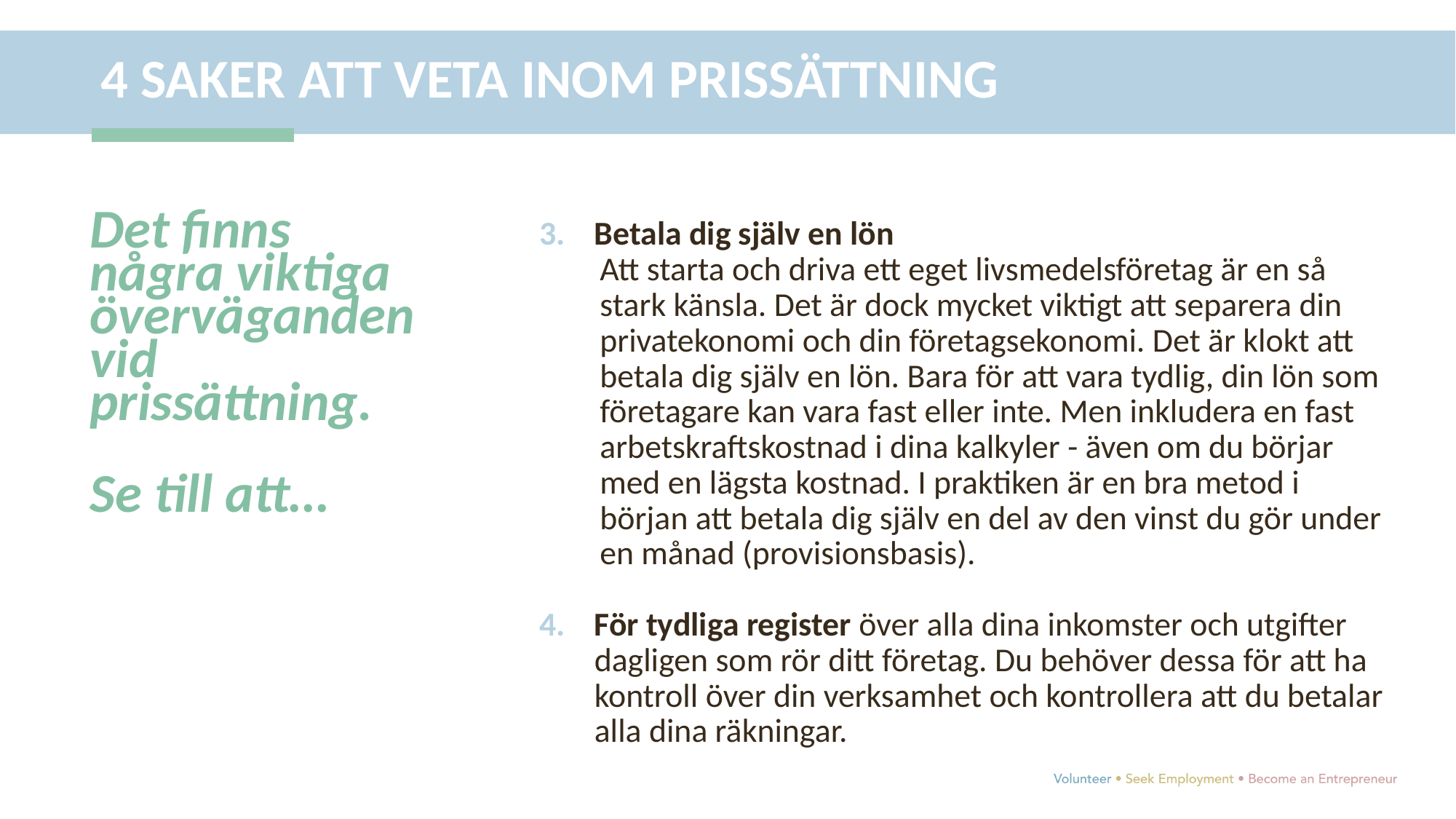

4 SAKER ATT VETA INOM PRISSÄTTNING
Det finns några viktiga överväganden vid prissättning.

Se till att…

Betala dig själv en lön
Att starta och driva ett eget livsmedelsföretag är en så stark känsla. Det är dock mycket viktigt att separera din privatekonomi och din företagsekonomi. Det är klokt att betala dig själv en lön. Bara för att vara tydlig, din lön som företagare kan vara fast eller inte. Men inkludera en fast arbetskraftskostnad i dina kalkyler - även om du börjar med en lägsta kostnad. I praktiken är en bra metod i början att betala dig själv en del av den vinst du gör under en månad (provisionsbasis).

För tydliga register över alla dina inkomster och utgifter dagligen som rör ditt företag. Du behöver dessa för att ha kontroll över din verksamhet och kontrollera att du betalar alla dina räkningar.